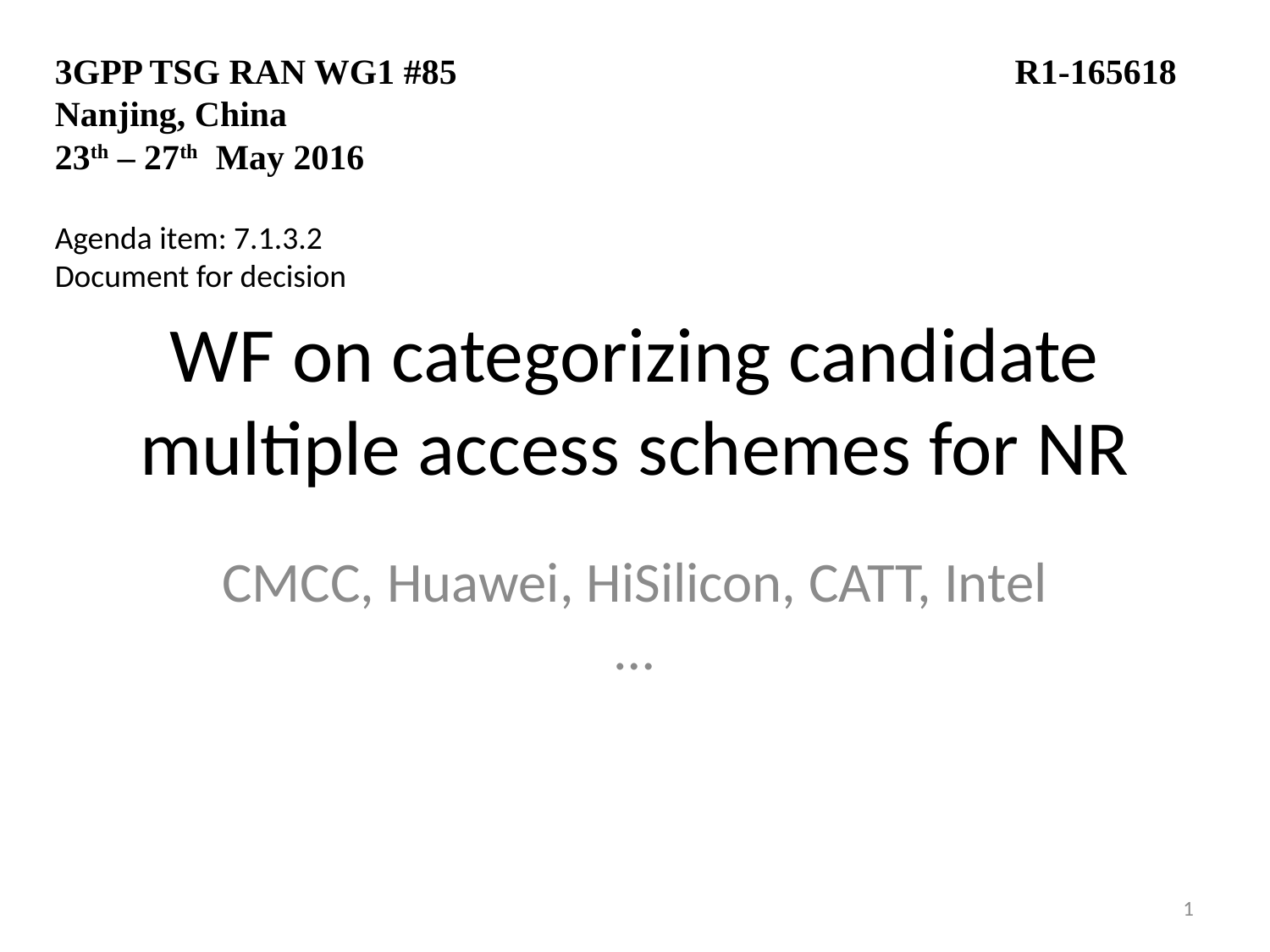

3GPP TSG RAN WG1 #85				        R1-165618
Nanjing, China
23th – 27th  May 2016
Agenda item: 7.1.3.2
Document for decision
# WF on categorizing candidate multiple access schemes for NR
CMCC, Huawei, HiSilicon, CATT, Intel …
1